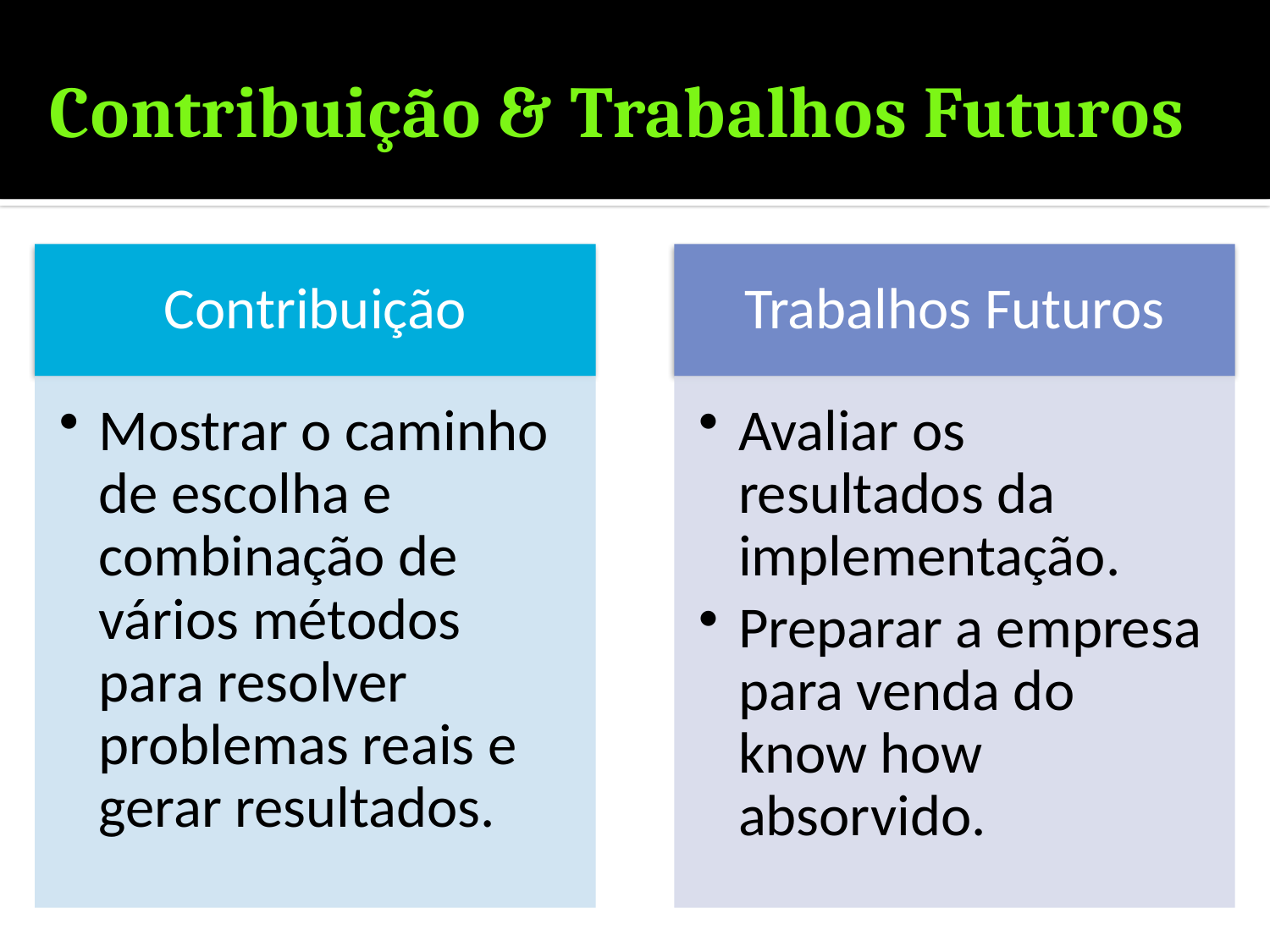

# Contribuição & Trabalhos Futuros
Contribuição
Mostrar o caminho de escolha e combinação de vários métodos para resolver problemas reais e gerar resultados.
Trabalhos Futuros
Avaliar os resultados da implementação.
Preparar a empresa para venda do know how absorvido.